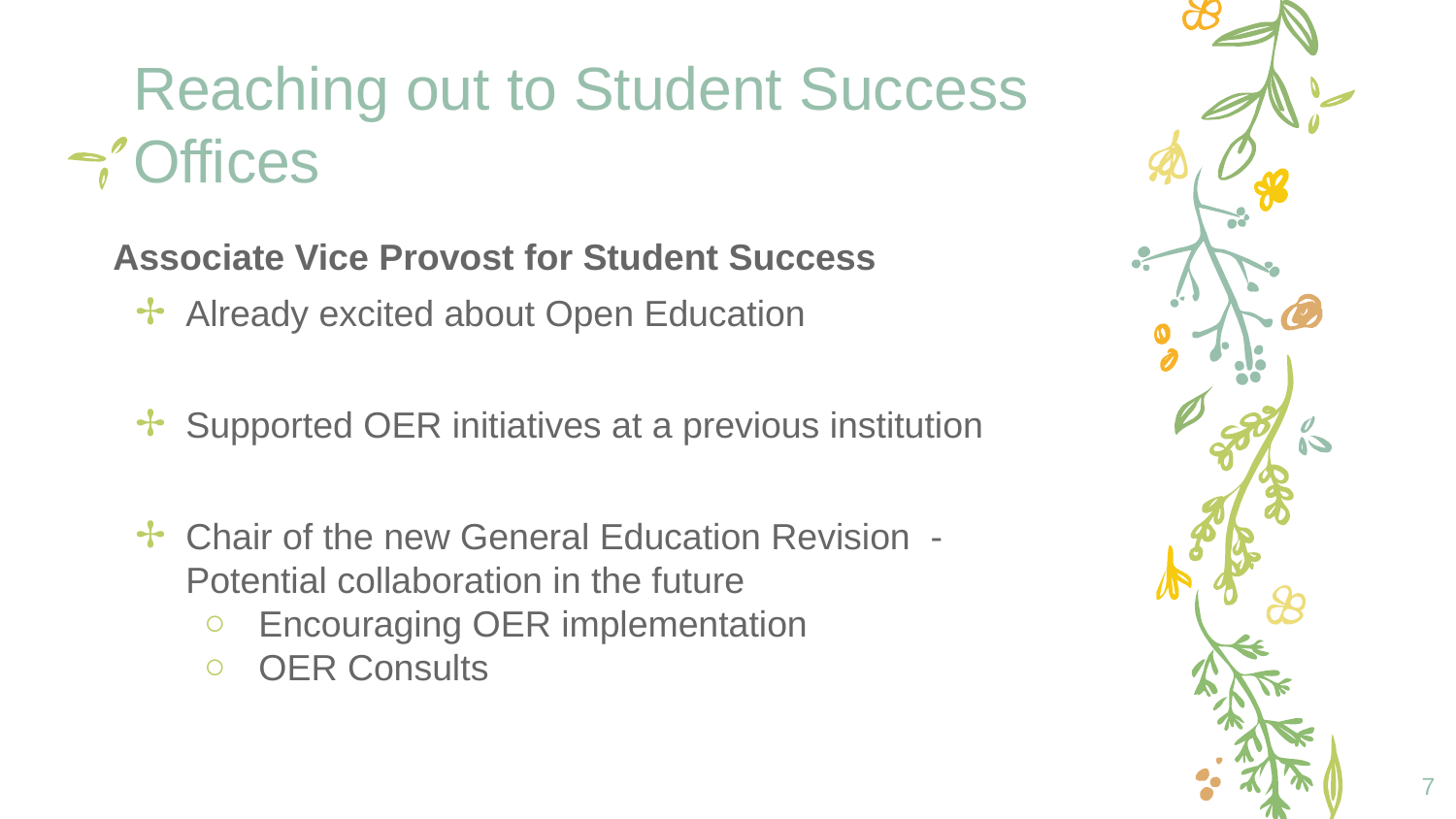

# Reaching out to Student Success Offices
Associate Vice Provost for Student Success
Already excited about Open Education

Supported OER initiatives at a previous institution

Chair of the new General Education Revision  - Potential collaboration in the future
Encouraging OER implementation
OER Consults
7